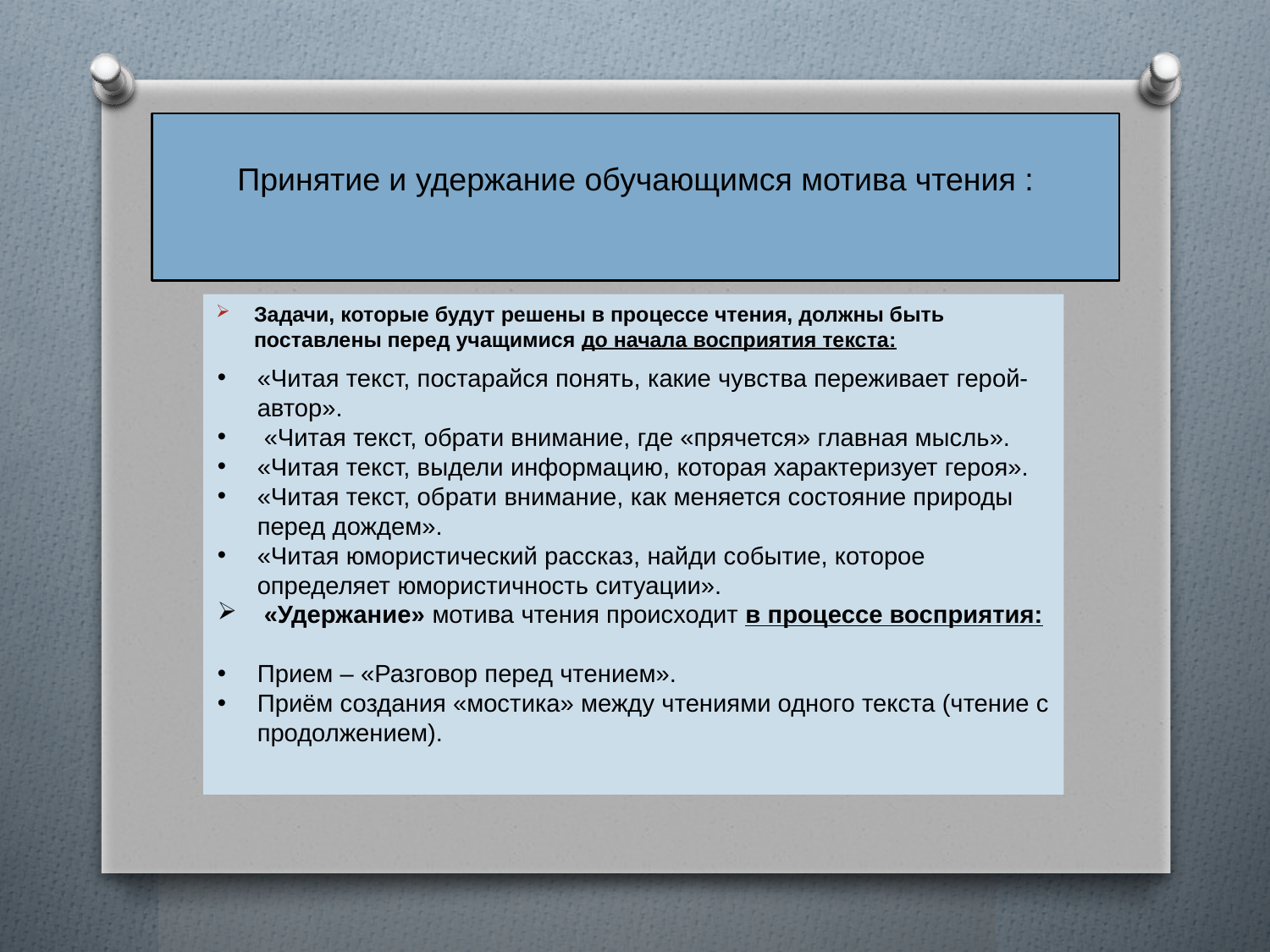

# Принятие и удержание обучающимся мотива чтения :
Задачи, которые будут решены в процессе чтения, должны быть поставлены перед учащимися до начала восприятия текста:

«Читая текст, постарайся понять, какие чувства переживает герой-автор».
 «Читая текст, обрати внимание, где «прячется» главная мысль».
«Читая текст, выдели информацию, которая характеризует героя».
«Читая текст, обрати внимание, как меняется состояние природы перед дождем».
«Читая юмористический рассказ, найди событие, которое определяет юмористичность ситуации».
 «Удержание» мотива чтения происходит в процессе восприятия:

Прием – «Разговор перед чтением».
Приём создания «мостика» между чтениями одного текста (чтение с продолжением).